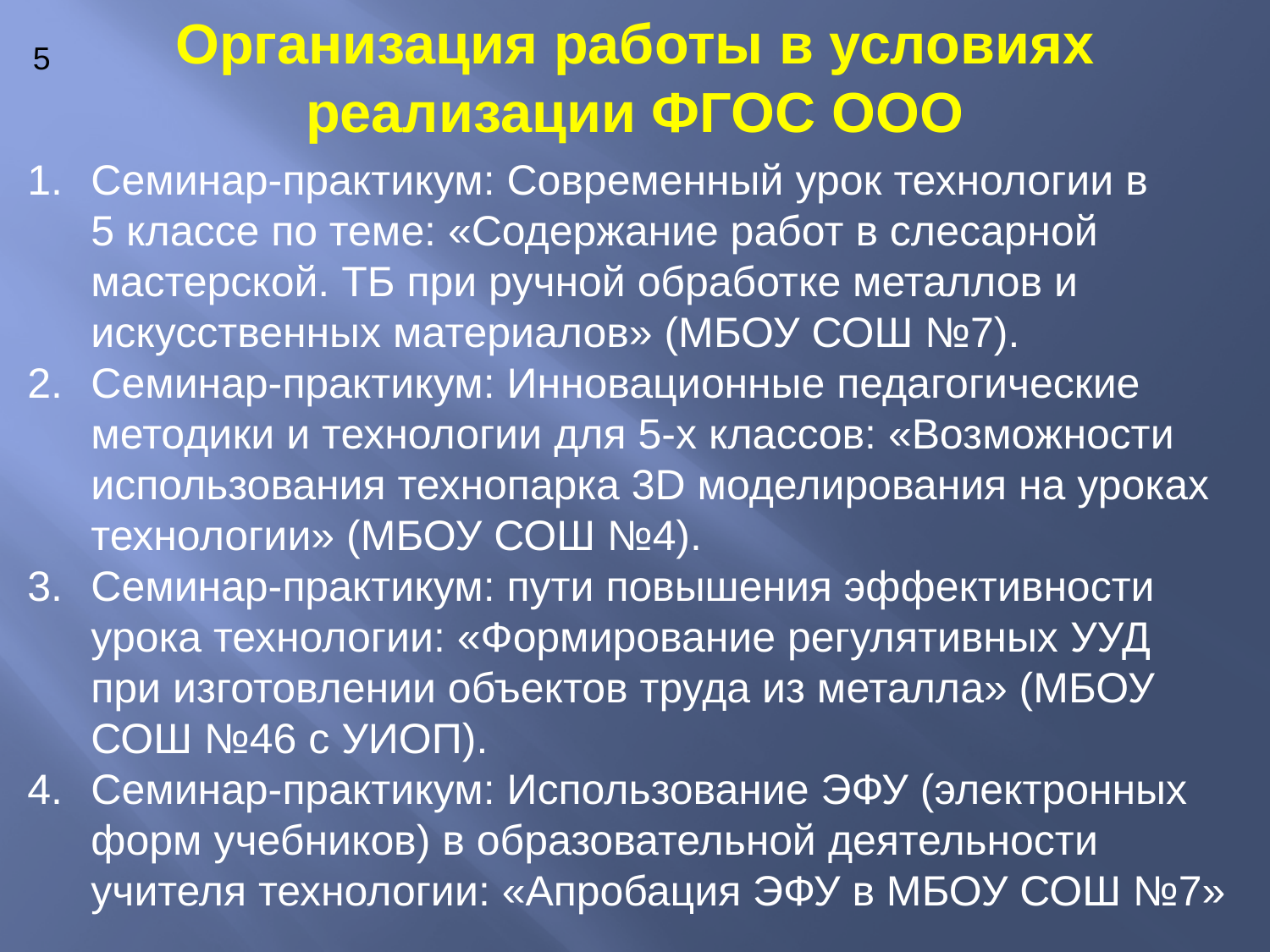

# Организация работы в условиях реализации ФГОС ООО
5
Семинар-практикум: Современный урок технологии в        5 классе по теме: «Содержание работ в слесарной мастерской. ТБ при ручной обработке металлов и искусственных материалов» (МБОУ СОШ №7).
Семинар-практикум: Инновационные педагогические методики и технологии для 5-х классов: «Возможности использования технопарка 3D моделирования на уроках технологии» (МБОУ СОШ №4).
Семинар-практикум: пути повышения эффективности урока технологии: «Формирование регулятивных УУД  при изготовлении объектов труда из металла» (МБОУ СОШ №46 с УИОП).
Семинар-практикум: Использование ЭФУ (электронных форм учебников) в образовательной деятельности учителя технологии: «Апробация ЭФУ в МБОУ СОШ №7»